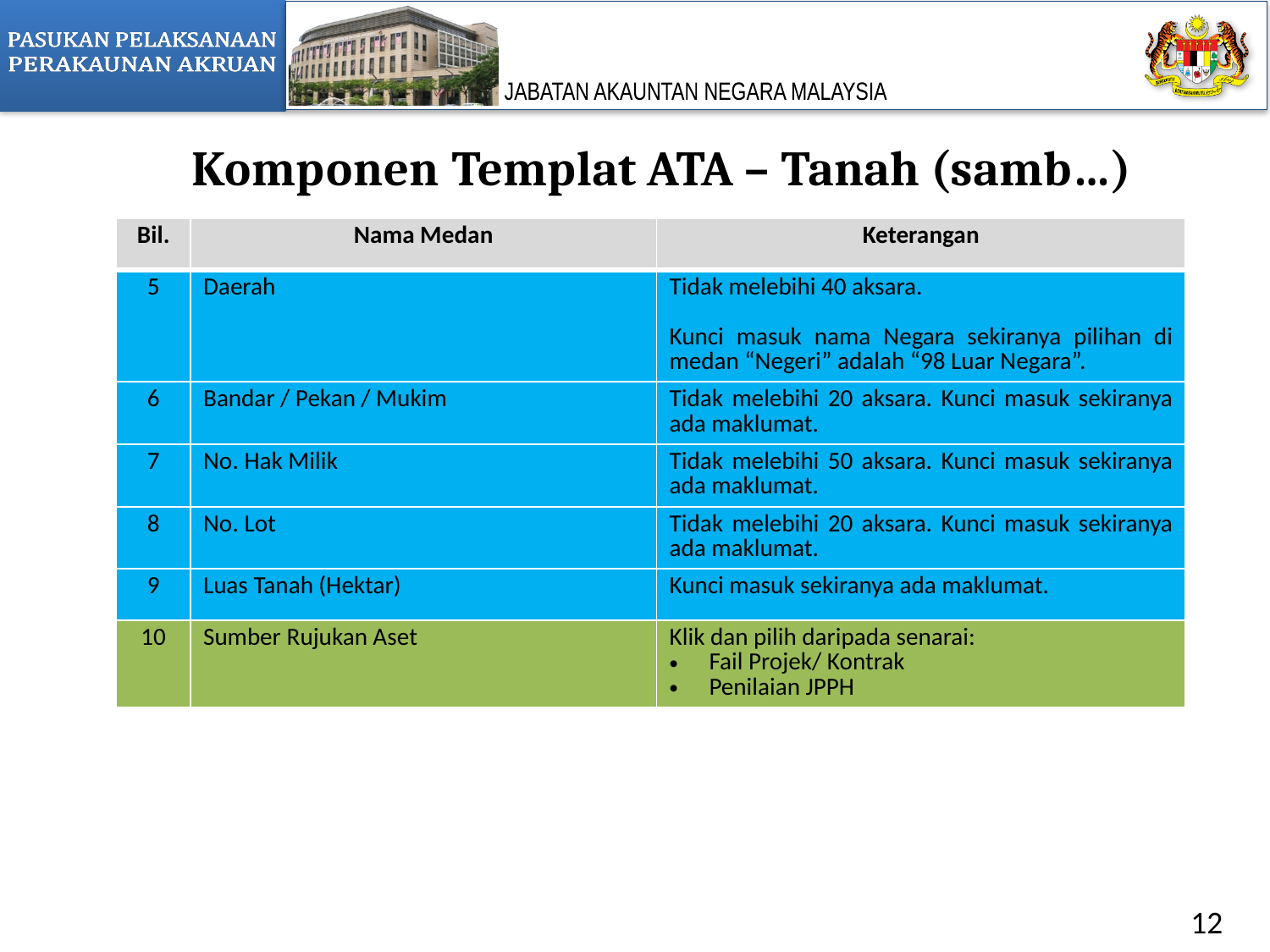

Komponen Templat ATA – Tanah (samb…)
| Bil. | Nama Medan | Keterangan |
| --- | --- | --- |
| 5 | Daerah | Tidak melebihi 40 aksara. Kunci masuk nama Negara sekiranya pilihan di medan “Negeri” adalah “98 Luar Negara”. |
| 6 | Bandar / Pekan / Mukim | Tidak melebihi 20 aksara. Kunci masuk sekiranya ada maklumat. |
| 7 | No. Hak Milik | Tidak melebihi 50 aksara. Kunci masuk sekiranya ada maklumat. |
| 8 | No. Lot | Tidak melebihi 20 aksara. Kunci masuk sekiranya ada maklumat. |
| 9 | Luas Tanah (Hektar) | Kunci masuk sekiranya ada maklumat. |
| 10 | Sumber Rujukan Aset | Klik dan pilih daripada senarai: Fail Projek/ Kontrak Penilaian JPPH |
12